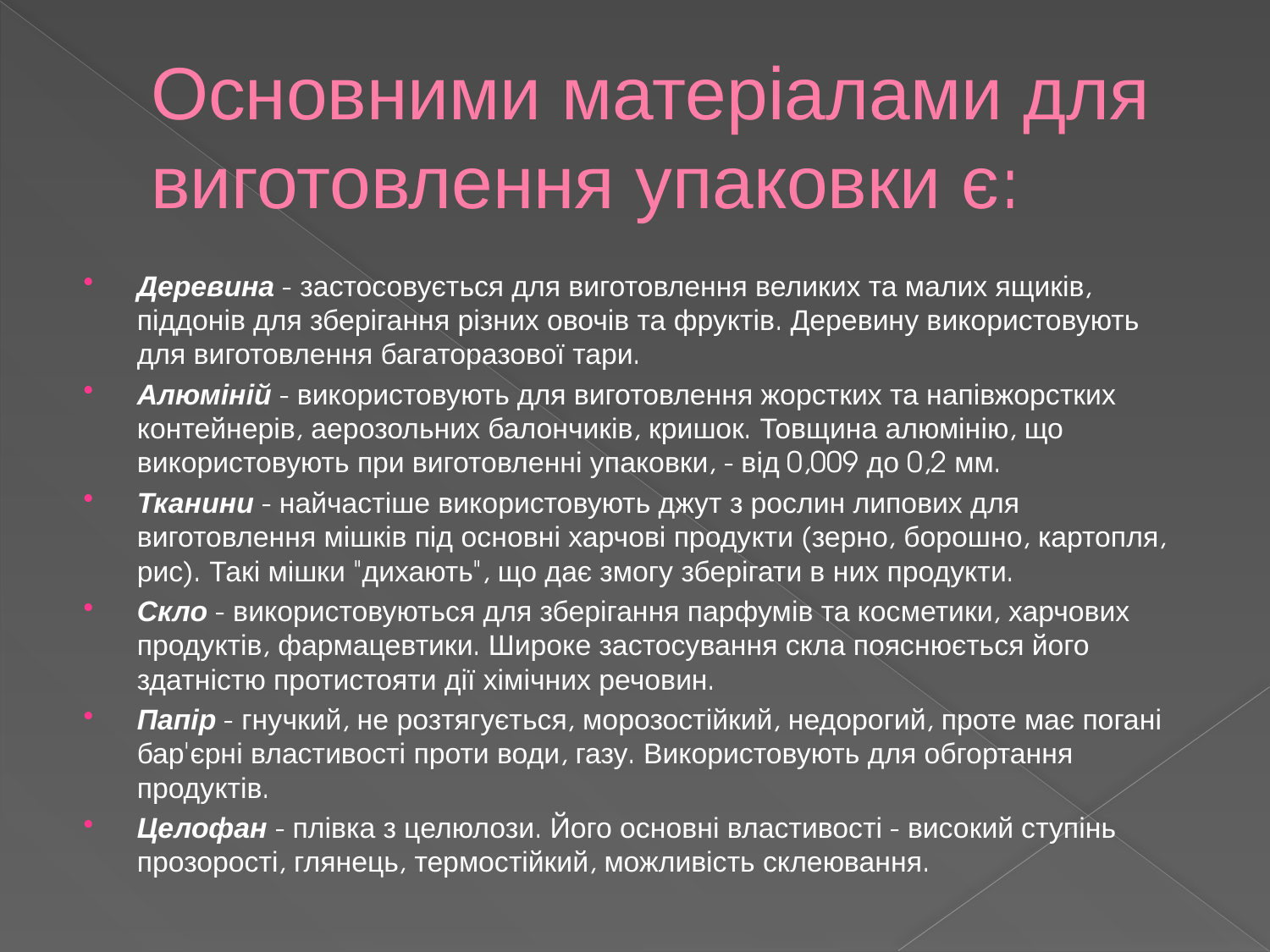

# Основними матеріалами для виготовлення упаковки є:
Деревина - застосовується для виготовлення великих та малих ящиків, піддонів для зберігання різних овочів та фруктів. Деревину використовують для виготовлення багаторазової тари.
Алюміній - використовують для виготовлення жорстких та напівжорстких контейнерів, аерозольних балончиків, кришок. Товщина алюмінію, що використовують при виготовленні упаковки, - від 0,009 до 0,2 мм.
Тканини - найчастіше використовують джут з рослин липових для виготовлення мішків під основні харчові продукти (зерно, борошно, картопля, рис). Такі мішки "дихають", що дає змогу зберігати в них продукти.
Скло - використовуються для зберігання парфумів та косметики, харчових продуктів, фармацевтики. Широке застосування скла пояснюється його здатністю протистояти дії хімічних речовин.
Папір - гнучкий, не розтягується, морозостійкий, недорогий, проте має погані бар'єрні властивості проти води, газу. Використовують для обгортання продуктів.
Целофан - плівка з целюлози. Його основні властивості - високий ступінь прозорості, глянець, термостійкий, можливість склеювання.